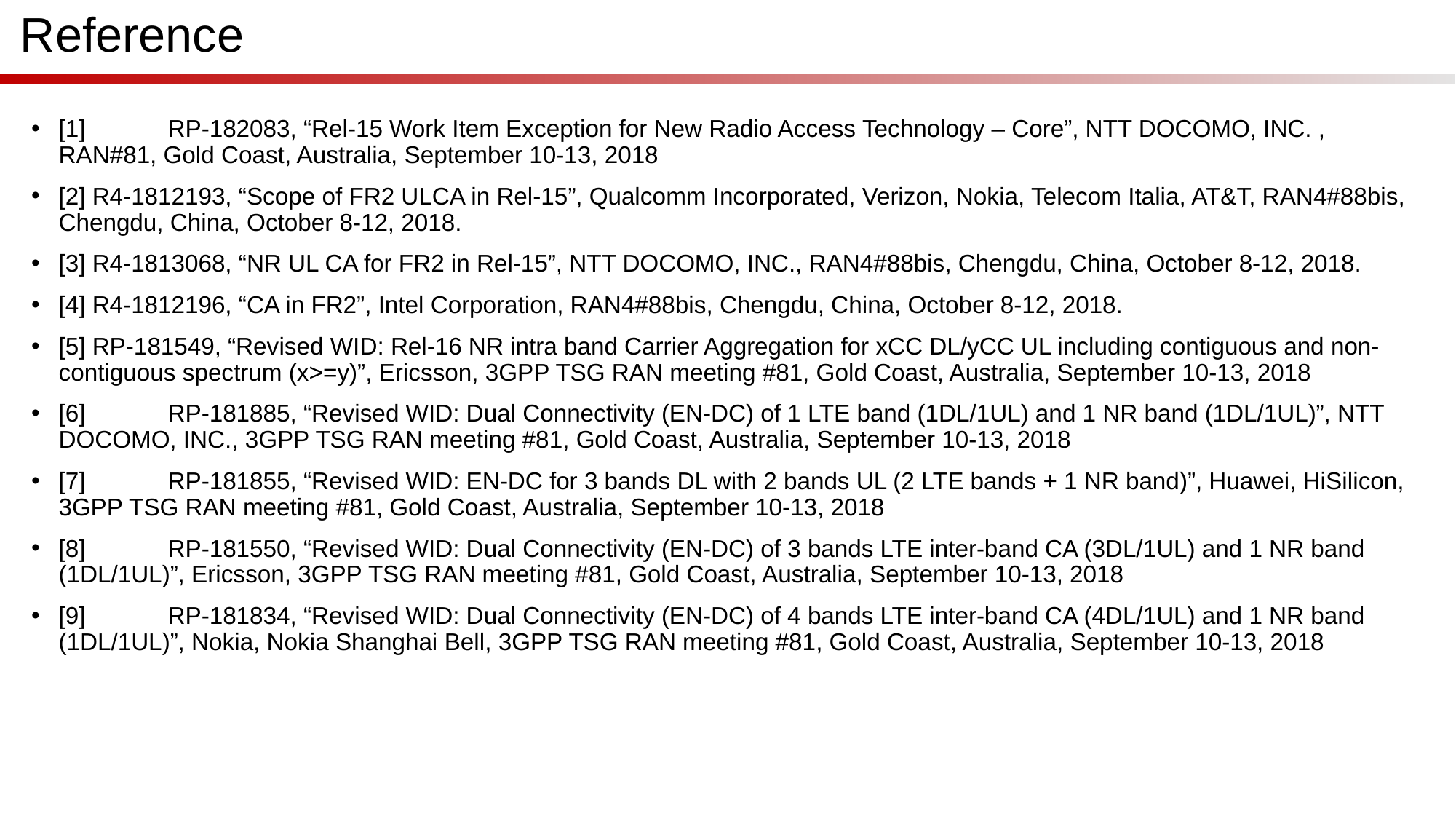

# Reference
[1] 	RP-182083, “Rel-15 Work Item Exception for New Radio Access Technology – Core”, NTT DOCOMO, INC. , RAN#81, Gold Coast, Australia, September 10-13, 2018
[2] R4-1812193, “Scope of FR2 ULCA in Rel-15”, Qualcomm Incorporated, Verizon, Nokia, Telecom Italia, AT&T, RAN4#88bis, Chengdu, China, October 8-12, 2018.
[3] R4-1813068, “NR UL CA for FR2 in Rel-15”, NTT DOCOMO, INC., RAN4#88bis, Chengdu, China, October 8-12, 2018.
[4] R4-1812196, “CA in FR2”, Intel Corporation, RAN4#88bis, Chengdu, China, October 8-12, 2018.
[5] RP-181549, “Revised WID: Rel-16 NR intra band Carrier Aggregation for xCC DL/yCC UL including contiguous and non-contiguous spectrum (x>=y)”, Ericsson, 3GPP TSG RAN meeting #81, Gold Coast, Australia, September 10-13, 2018
[6]	RP-181885, “Revised WID: Dual Connectivity (EN-DC) of 1 LTE band (1DL/1UL) and 1 NR band (1DL/1UL)”, NTT DOCOMO, INC., 3GPP TSG RAN meeting #81, Gold Coast, Australia, September 10-13, 2018
[7]	RP-181855, “Revised WID: EN-DC for 3 bands DL with 2 bands UL (2 LTE bands + 1 NR band)”, Huawei, HiSilicon, 3GPP TSG RAN meeting #81, Gold Coast, Australia, September 10-13, 2018
[8]	RP-181550, “Revised WID: Dual Connectivity (EN-DC) of 3 bands LTE inter-band CA (3DL/1UL) and 1 NR band (1DL/1UL)”, Ericsson, 3GPP TSG RAN meeting #81, Gold Coast, Australia, September 10-13, 2018
[9]	RP-181834, “Revised WID: Dual Connectivity (EN-DC) of 4 bands LTE inter-band CA (4DL/1UL) and 1 NR band (1DL/1UL)”, Nokia, Nokia Shanghai Bell, 3GPP TSG RAN meeting #81, Gold Coast, Australia, September 10-13, 2018